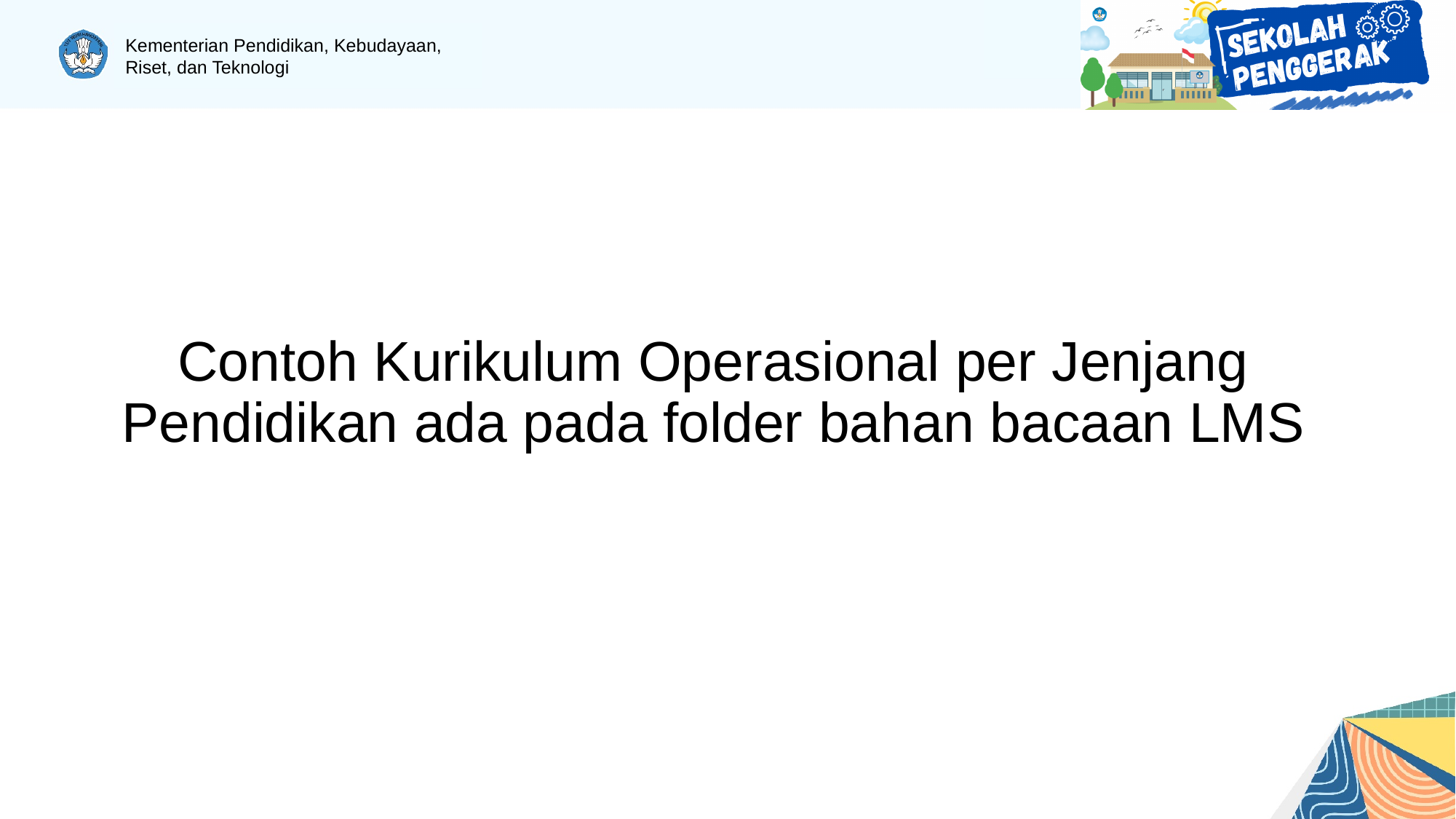

# Contoh Kurikulum Operasional per Jenjang Pendidikan ada pada folder bahan bacaan LMS